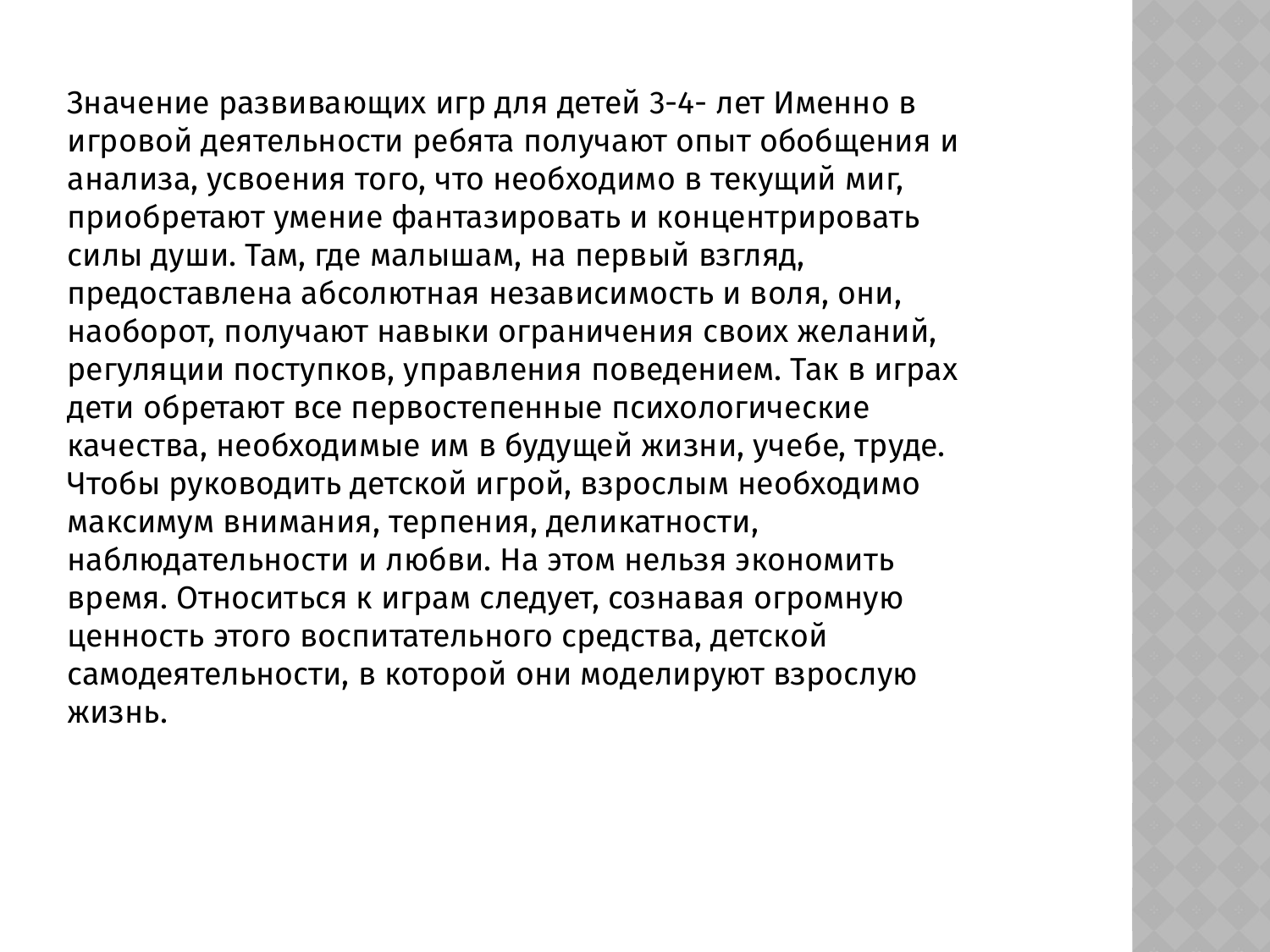

Значение развивающих игр для детей 3-4- лет Именно в игровой деятельности ребята получают опыт обобщения и анализа, усвоения того, что необходимо в текущий миг, приобретают умение фантазировать и концентрировать силы души. Там, где малышам, на первый взгляд, предоставлена абсолютная независимость и воля, они, наоборот, получают навыки ограничения своих желаний, регуляции поступков, управления поведением. Так в играх дети обретают все первостепенные психологические качества, необходимые им в будущей жизни, учебе, труде. Чтобы руководить детской игрой, взрослым необходимо максимум внимания, терпения, деликатности, наблюдательности и любви. На этом нельзя экономить время. Относиться к играм следует, сознавая огромную ценность этого воспитательного средства, детской самодеятельности, в которой они моделируют взрослую жизнь.